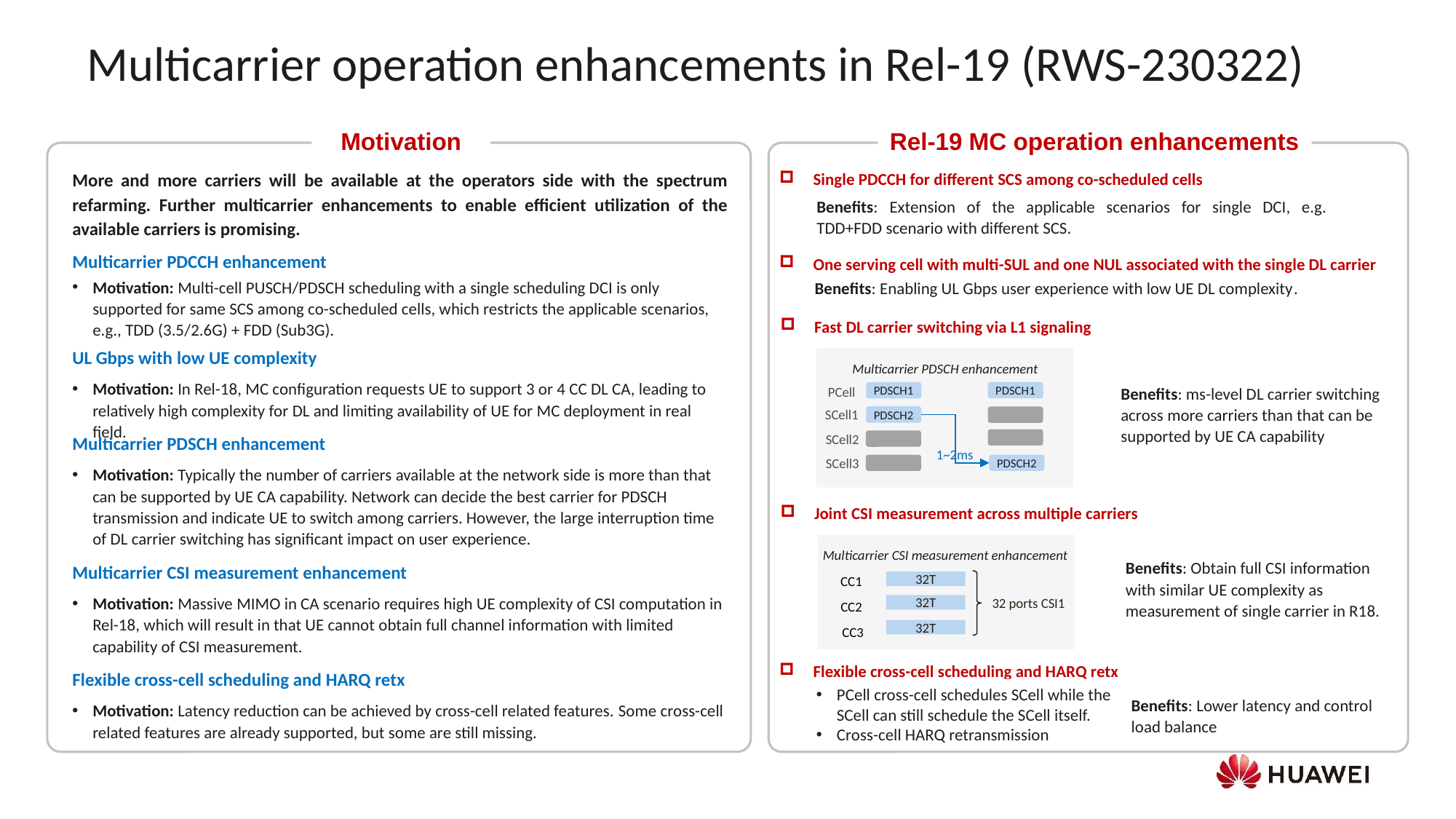

Multicarrier operation enhancements in Rel-19 (RWS-230322)
Motivation
Rel-19 MC operation enhancements

More and more carriers will be available at the operators side with the spectrum refarming. Further multicarrier enhancements to enable efficient utilization of the available carriers is promising.
Single PDCCH for different SCS among co-scheduled cells
Benefits: Extension of the applicable scenarios for single DCI, e.g. TDD+FDD scenario with different SCS.
Multicarrier PDCCH enhancement
One serving cell with multi-SUL and one NUL associated with the single DL carrier
Motivation: Multi-cell PUSCH/PDSCH scheduling with a single scheduling DCI is only supported for same SCS among co-scheduled cells, which restricts the applicable scenarios,  e.g., TDD (3.5/2.6G) + FDD (Sub3G).
Benefits: Enabling UL Gbps user experience with low UE DL complexity.
Fast DL carrier switching via L1 signaling
UL Gbps with low UE complexity

Multicarrier PDSCH enhancement
PCell
PDSCH1

PDSCH2
PDSCH1
PDSCH2

SCell1
1~2ms
SCell2
SCell3
Motivation: In Rel-18, MC configuration requests UE to support 3 or 4 CC DL CA, leading to relatively high complexity for DL and limiting availability of UE for MC deployment in real field.
Benefits: ms-level DL carrier switching across more carriers than that can be supported by UE CA capability
Multicarrier PDSCH enhancement
Motivation: Typically the number of carriers available at the network side is more than that can be supported by UE CA capability. Network can decide the best carrier for PDSCH transmission and indicate UE to switch among carriers. However, the large interruption time of DL carrier switching has significant impact on user experience.
Joint CSI measurement across multiple carriers

Multicarrier CSI measurement enhancement
CC1

32T
32 ports CSI1

CC2
32T
 CC3
32T
Benefits: Obtain full CSI information with similar UE complexity as measurement of single carrier in R18.
Multicarrier CSI measurement enhancement
Motivation: Massive MIMO in CA scenario requires high UE complexity of CSI computation in Rel-18, which will result in that UE cannot obtain full channel information with limited capability of CSI measurement.
Flexible cross-cell scheduling and HARQ retx
Flexible cross-cell scheduling and HARQ retx
PCell cross-cell schedules SCell while the SCell can still schedule the SCell itself.
Cross-cell HARQ retransmission
Benefits: Lower latency and control load balance
Motivation: Latency reduction can be achieved by cross-cell related features. Some cross-cell related features are already supported, but some are still missing.